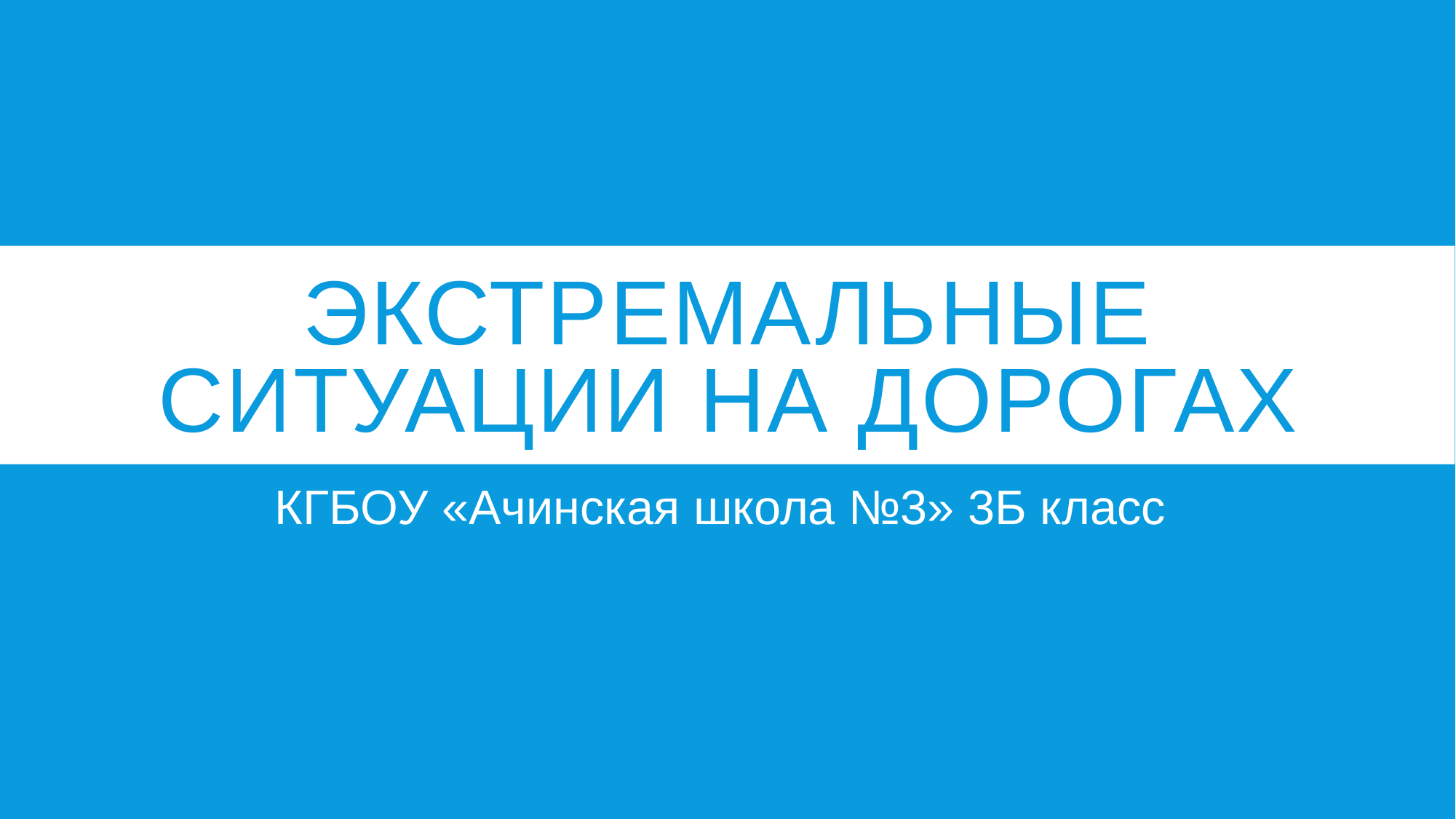

# Экстремальные ситуации на дорогах
КГБОУ «Ачинская школа №3» 3Б класс